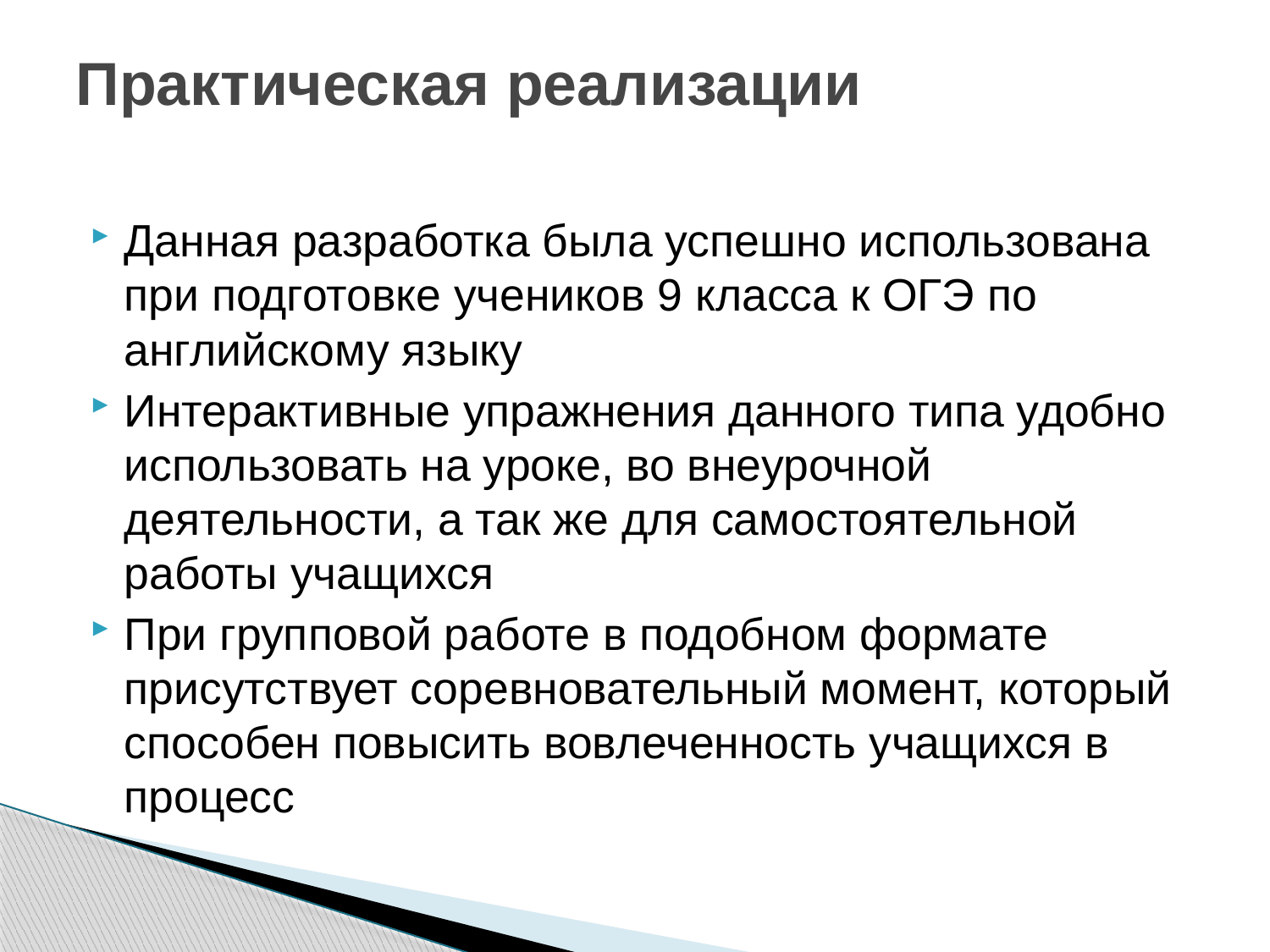

# Практическая реализации
Данная разработка была успешно использована при подготовке учеников 9 класса к ОГЭ по английскому языку
Интерактивные упражнения данного типа удобно использовать на уроке, во внеурочной деятельности, а так же для самостоятельной работы учащихся
При групповой работе в подобном формате присутствует соревновательный момент, который способен повысить вовлеченность учащихся в процесс